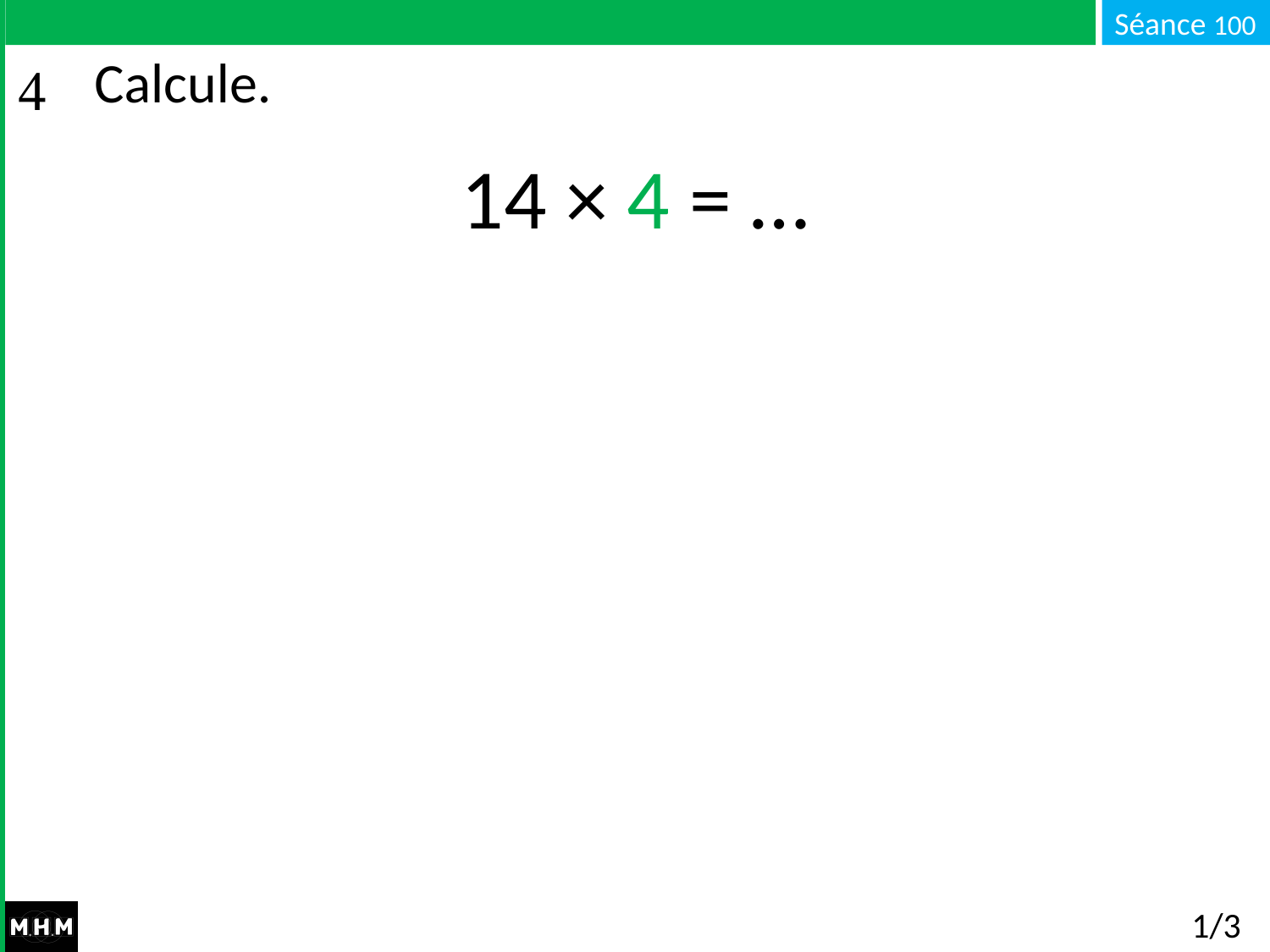

# Calcule.
14 × 4 = …
1/3